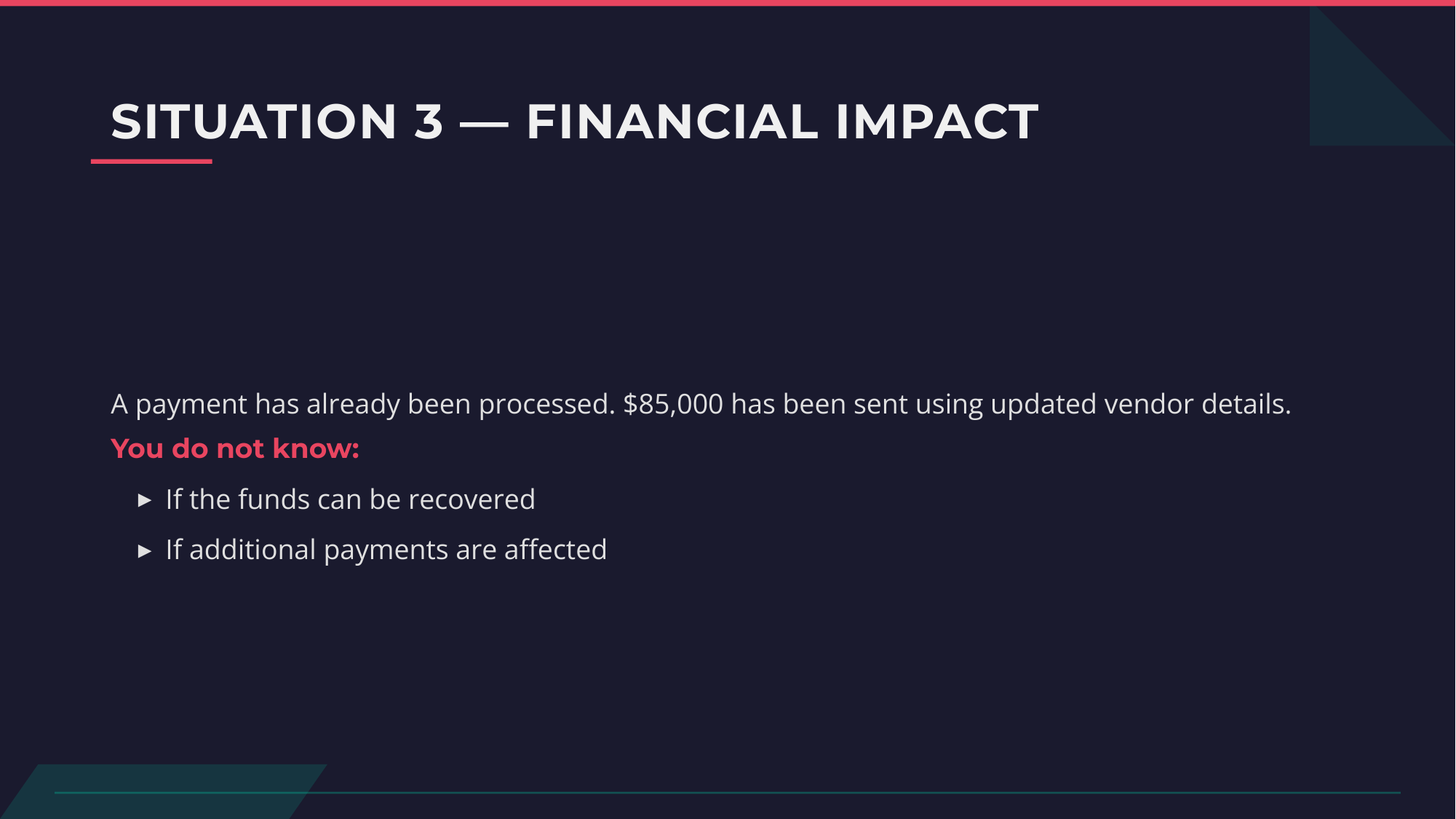

# SITUATION 3 — FINANCIAL IMPACT

A payment has already been processed. $85,000 has been sent using updated vendor details.
You do not know:
If the funds can be recovered
If additional payments are affected